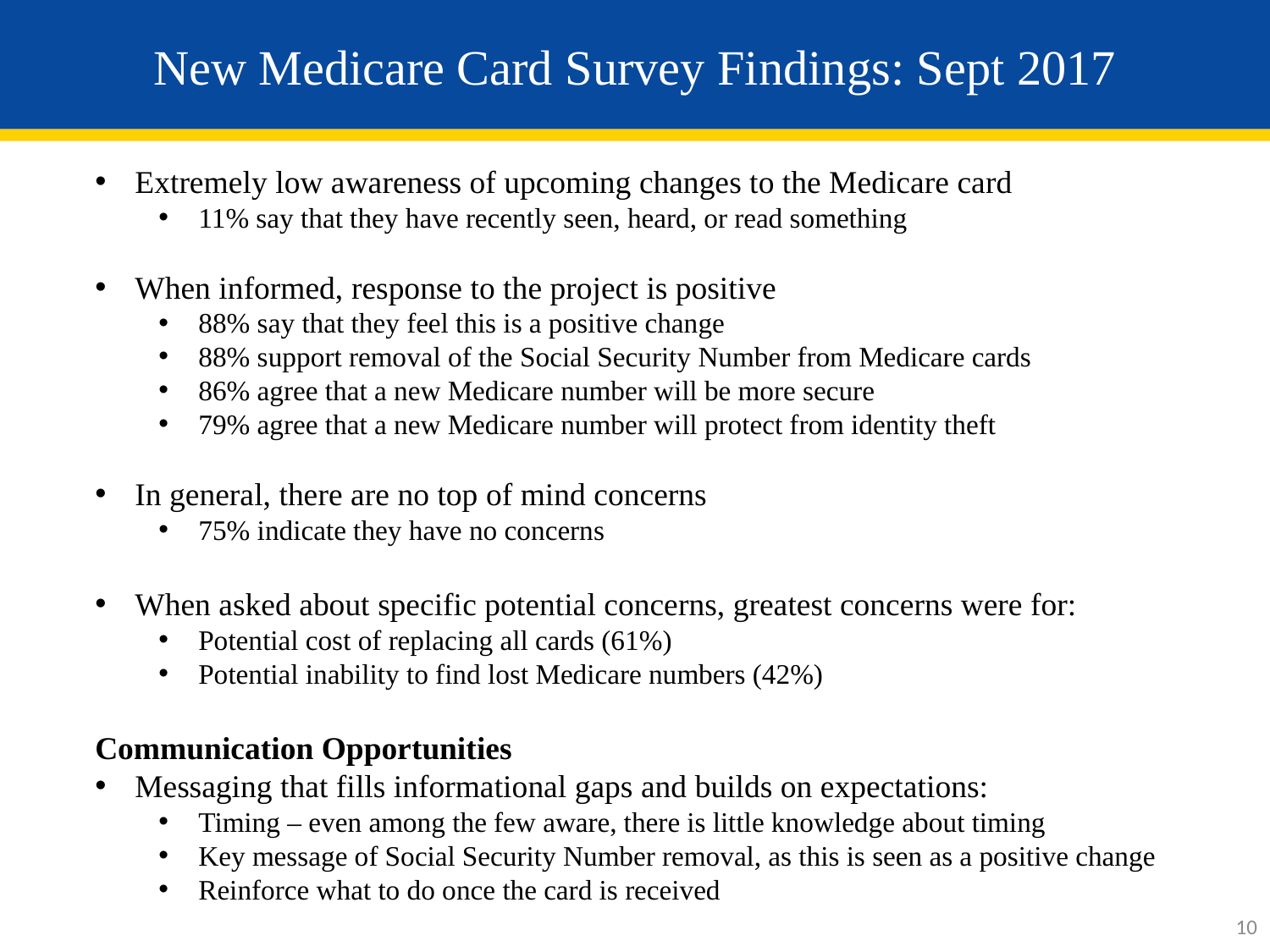

# New Medicare Card Survey Findings: Sept 2017
Extremely low awareness of upcoming changes to the Medicare card
11% say that they have recently seen, heard, or read something
When informed, response to the project is positive
88% say that they feel this is a positive change
88% support removal of the Social Security Number from Medicare cards
86% agree that a new Medicare number will be more secure
79% agree that a new Medicare number will protect from identity theft
In general, there are no top of mind concerns
75% indicate they have no concerns
When asked about specific potential concerns, greatest concerns were for:
Potential cost of replacing all cards (61%)
Potential inability to find lost Medicare numbers (42%)
Communication Opportunities
Messaging that fills informational gaps and builds on expectations:
Timing – even among the few aware, there is little knowledge about timing
Key message of Social Security Number removal, as this is seen as a positive change
Reinforce what to do once the card is received

10